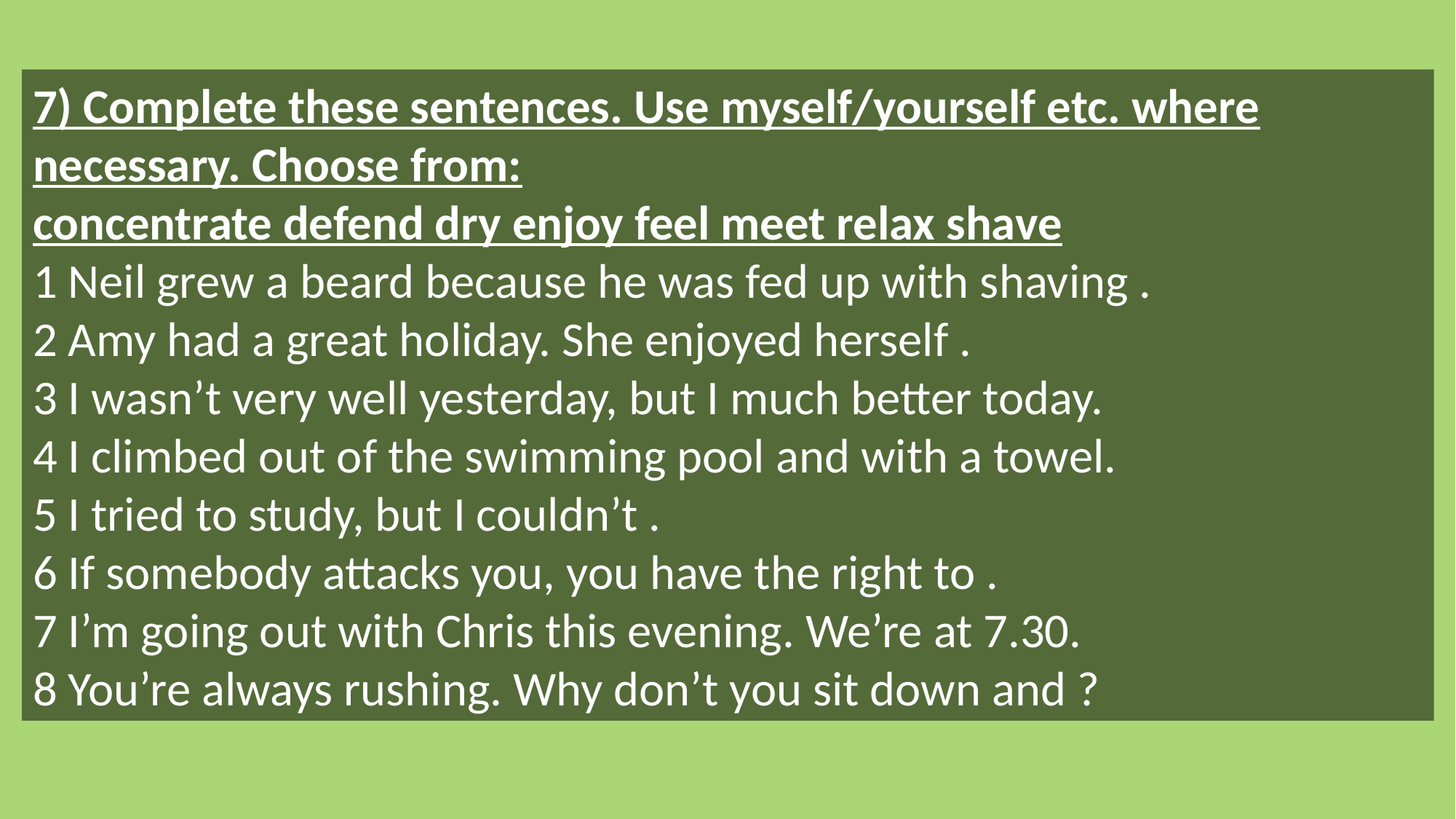

7) Complete these sentences. Use myself/yourself etc. where necessary. Choose from:
concentrate defend dry enjoy feel meet relax shave
1 Neil grew a beard because he was fed up with shaving .
2 Amy had a great holiday. She enjoyed herself .
3 I wasn’t very well yesterday, but I much better today.
4 I climbed out of the swimming pool and with a towel.
5 I tried to study, but I couldn’t .
6 If somebody attacks you, you have the right to .
7 I’m going out with Chris this evening. We’re at 7.30.
8 You’re always rushing. Why don’t you sit down and ?